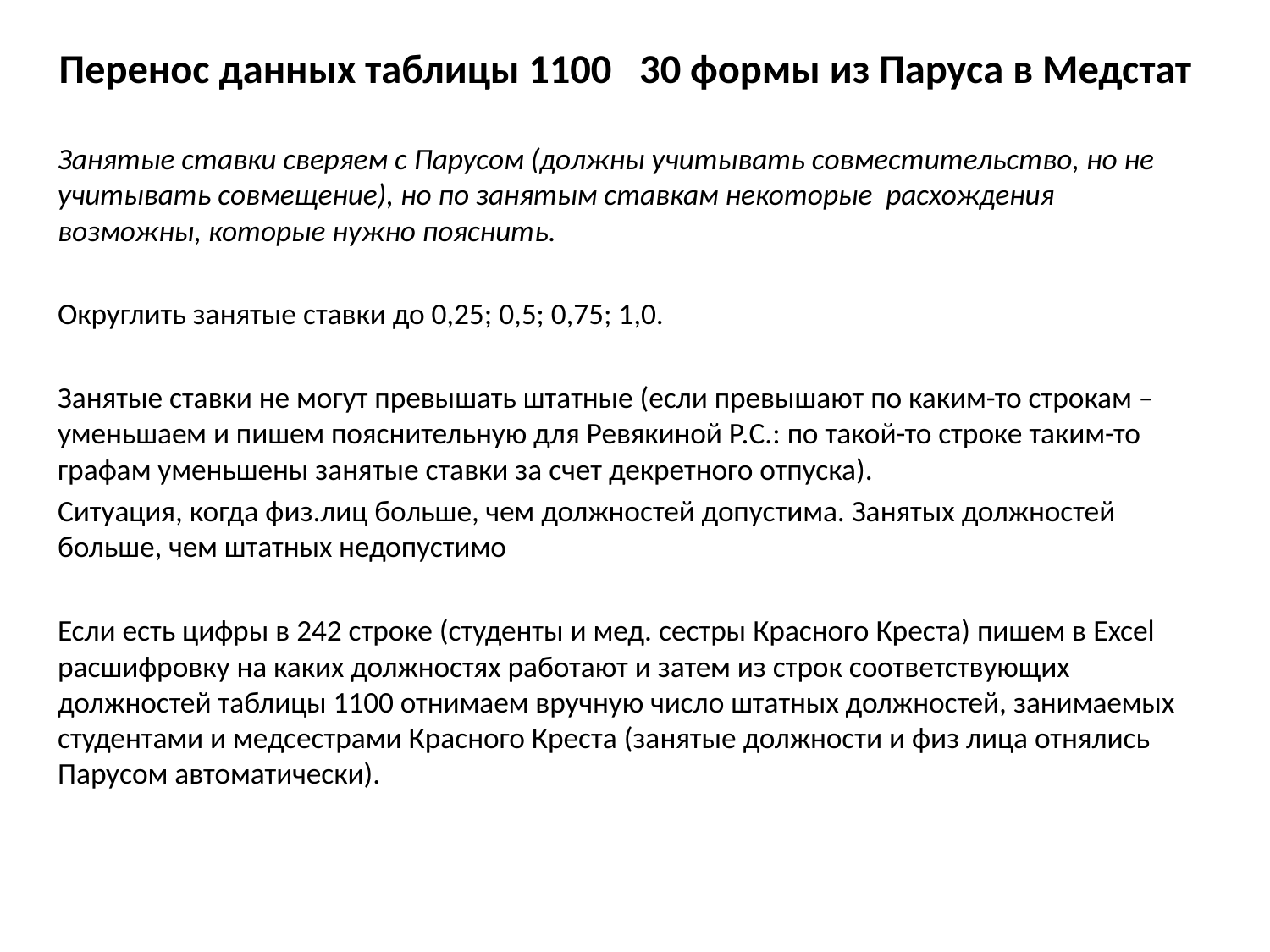

Перенос данных таблицы 1100   30 формы из Паруса в Медстат

Занятые ставки сверяем с Парусом (должны учитывать совместительство, но не учитывать совмещение), но по занятым ставкам некоторые  расхождения возможны, которые нужно пояснить.

Округлить занятые ставки до 0,25; 0,5; 0,75; 1,0.

Занятые ставки не могут превышать штатные (если превышают по каким-то строкам – уменьшаем и пишем пояснительную для Ревякиной Р.С.: по такой-то строке таким-то графам уменьшены занятые ставки за счет декретного отпуска).
Ситуация, когда физ.лиц больше, чем должностей допустима. Занятых должностей больше, чем штатных недопустимо

Если есть цифры в 242 строке (студенты и мед. сестры Красного Креста) пишем в Excel расшифровку на каких должностях работают и затем из строк соответствующих должностей таблицы 1100 отнимаем вручную число штатных должностей, занимаемых студентами и медсестрами Красного Креста (занятые должности и физ лица отнялись Парусом автоматически).

#